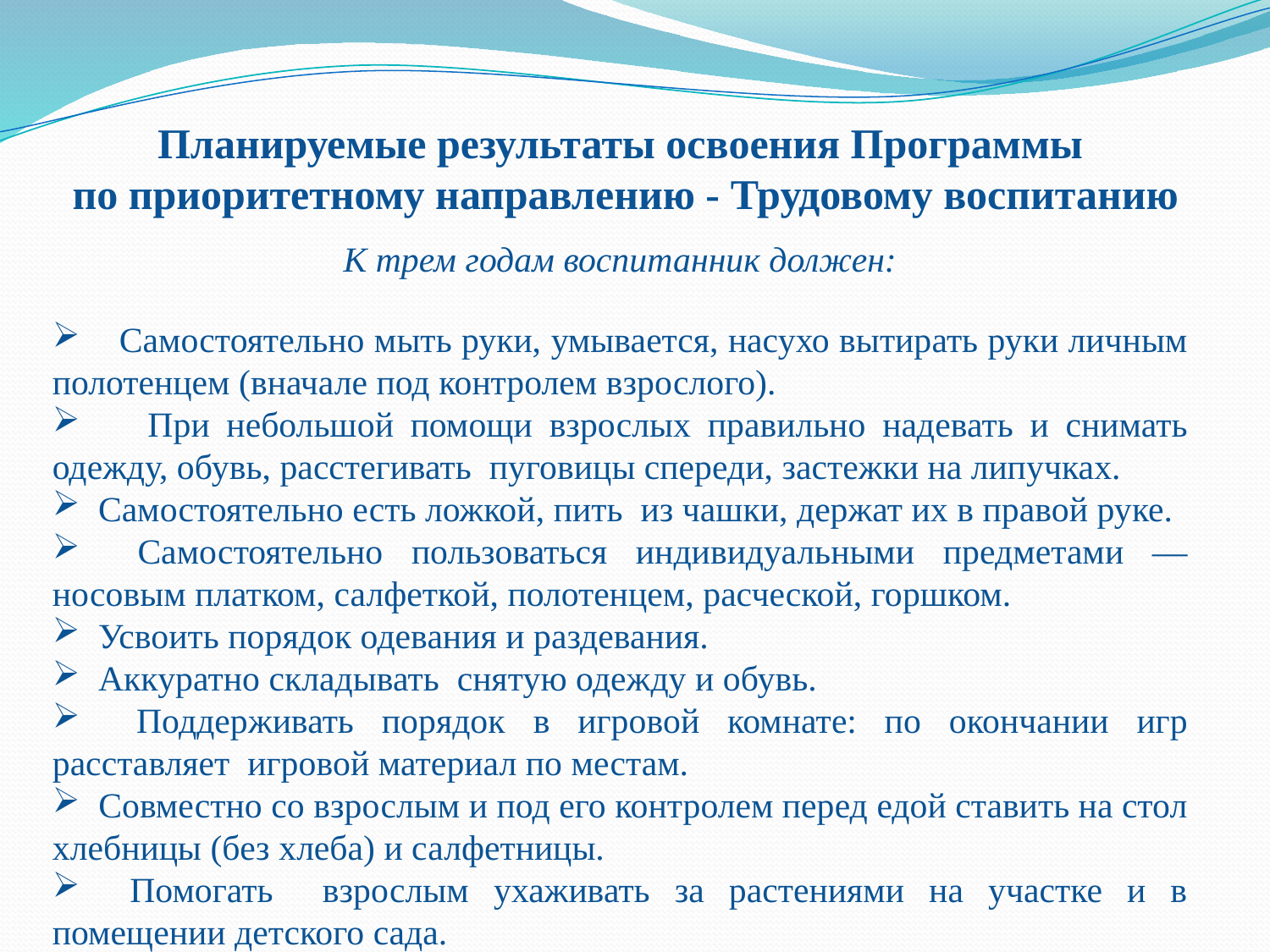

Планируемые результаты освоения Программы
 по приоритетному направлению - Трудовому воспитанию

К трем годам воспитанник должен:

    Самостоятельно мыть руки, умывается, насухо вытирать руки личным полотенцем (вначале под контролем взрослого).
    При небольшой помощи взрослых правильно надевать и снимать одежду, обувь, расстегивать  пуговицы спереди, застежки на липучках.
  Самостоятельно есть ложкой, пить  из чашки, держат их в правой руке.
  Самостоятельно пользоваться индивидуальными предметами — носовым платком, салфеткой, полотенцем, расческой, горшком.
  Усвоить порядок одевания и раздевания.
  Аккуратно складывать  снятую одежду и обувь.
  Поддерживать порядок в игровой комнате: по окончании игр расставляет  игровой материал по местам.
  Совместно со взрослым и под его контролем перед едой ставить на стол хлебницы (без хлеба) и салфетницы.
  Помогать  взрослым ухаживать за растениями на участке и в помещении детского сада.